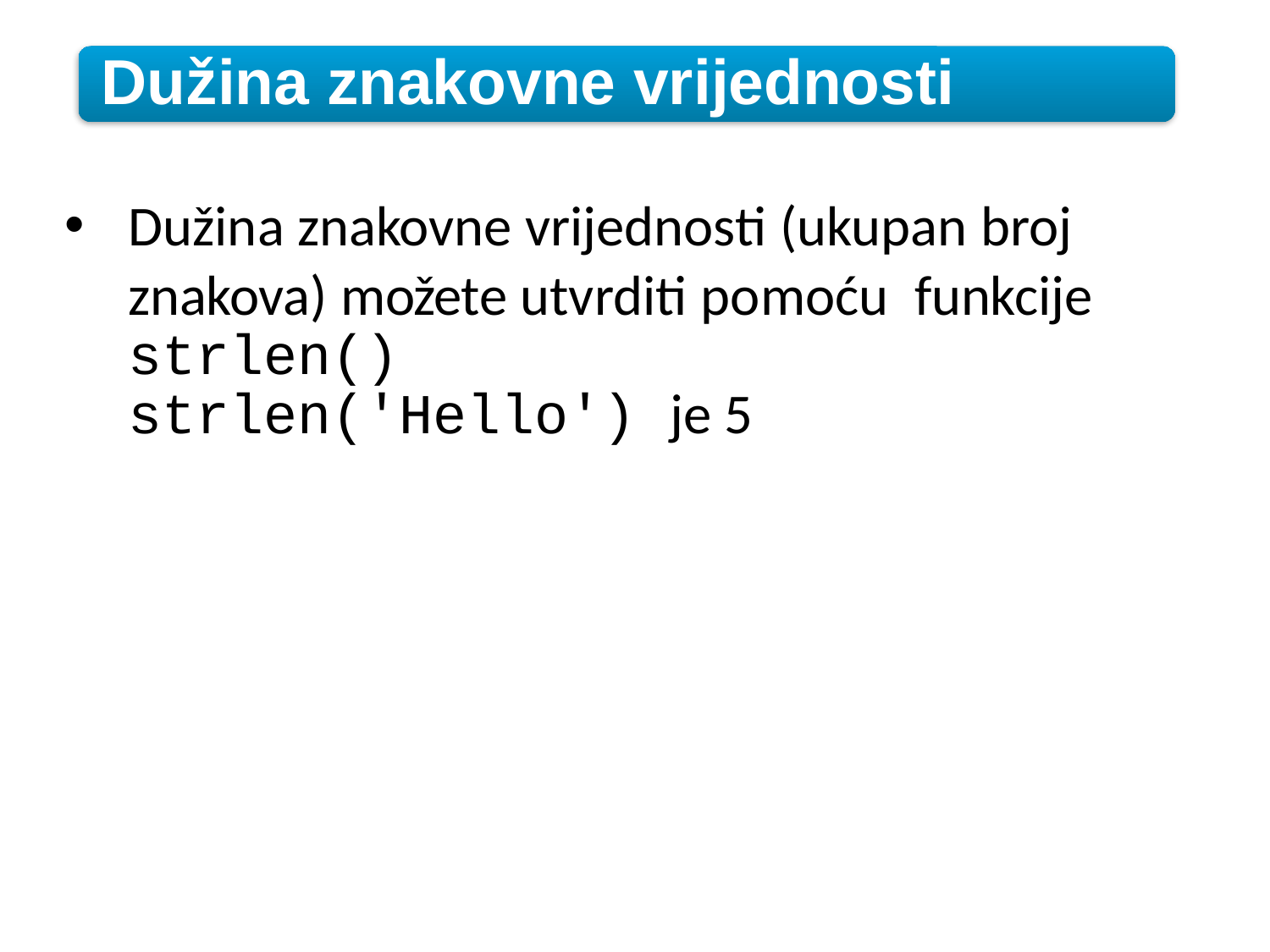

Dužina znakovne vrijednosti
Dužina znakovne vrijednosti (ukupan broj znakova) možete utvrditi pomoću funkcije
strlen()
strlen('Hello') je 5